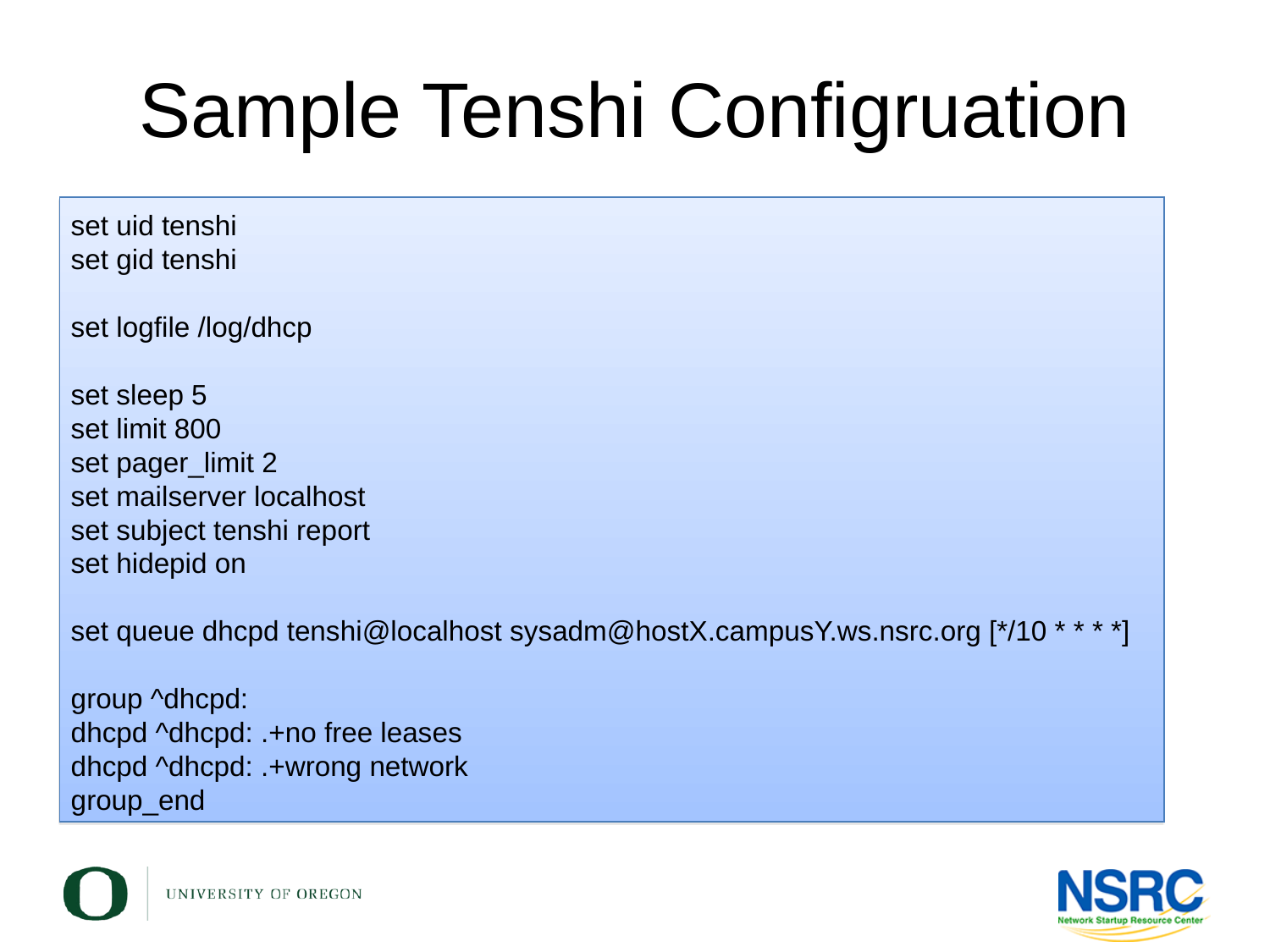

Sample Tenshi Configruation
set uid tenshi
set gid tenshi

set logfile /log/dhcp

set sleep 5
set limit 800
set pager_limit 2
set mailserver localhost
set subject tenshi report
set hidepid on

set queue dhcpd tenshi@localhost sysadm@hostX.campusY.ws.nsrc.org [*/10 * * * *]

group ^dhcpd:
dhcpd ^dhcpd: .+no free leases
dhcpd ^dhcpd: .+wrong network
group_end